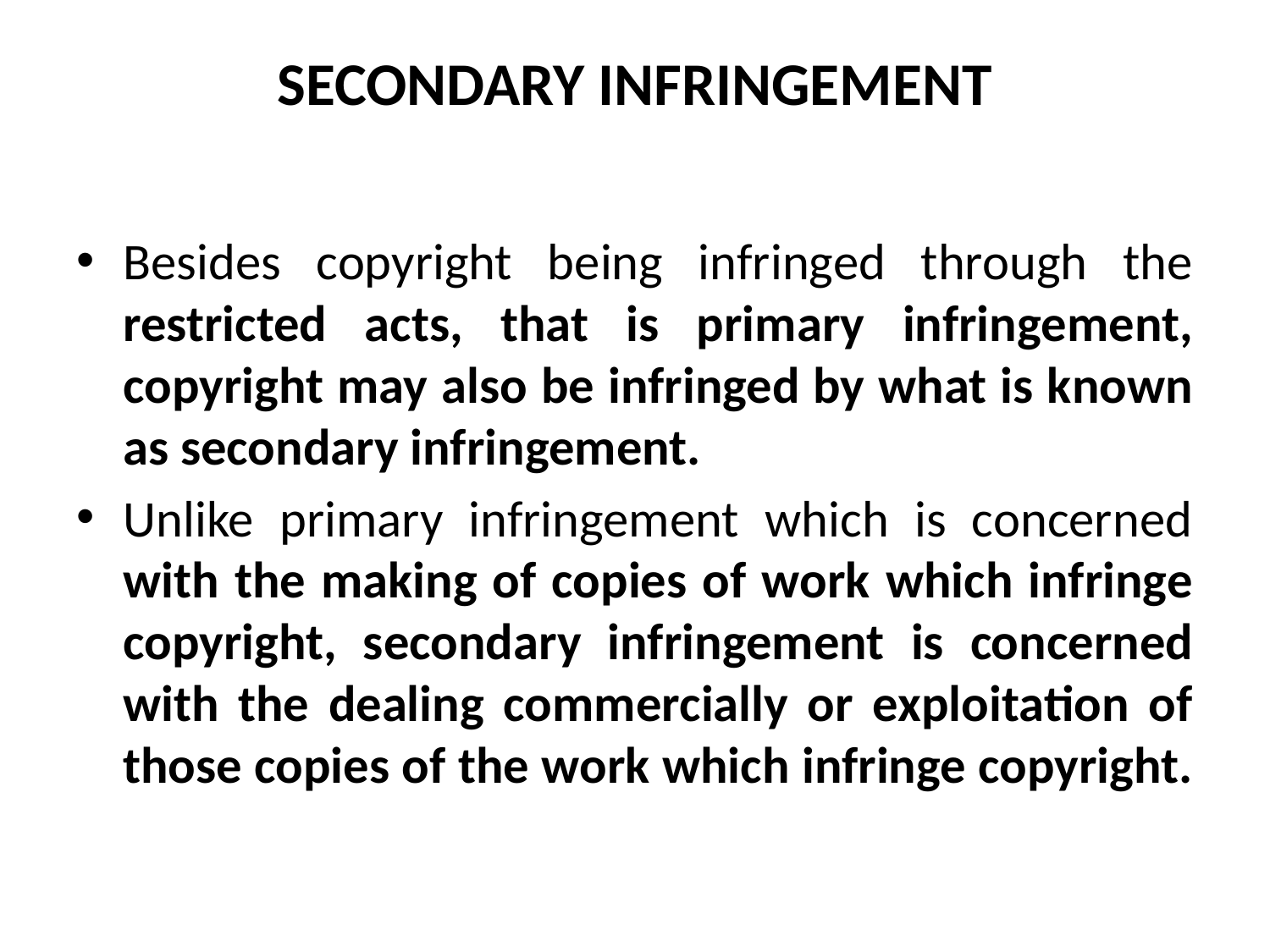

# SECONDARY INFRINGEMENT
Besides copyright being infringed through the restricted acts, that is primary infringement, copyright may also be infringed by what is known as secondary infringement.
Unlike primary infringement which is concerned with the making of copies of work which infringe copyright, secondary infringement is concerned with the dealing commercially or exploitation of those copies of the work which infringe copyright.